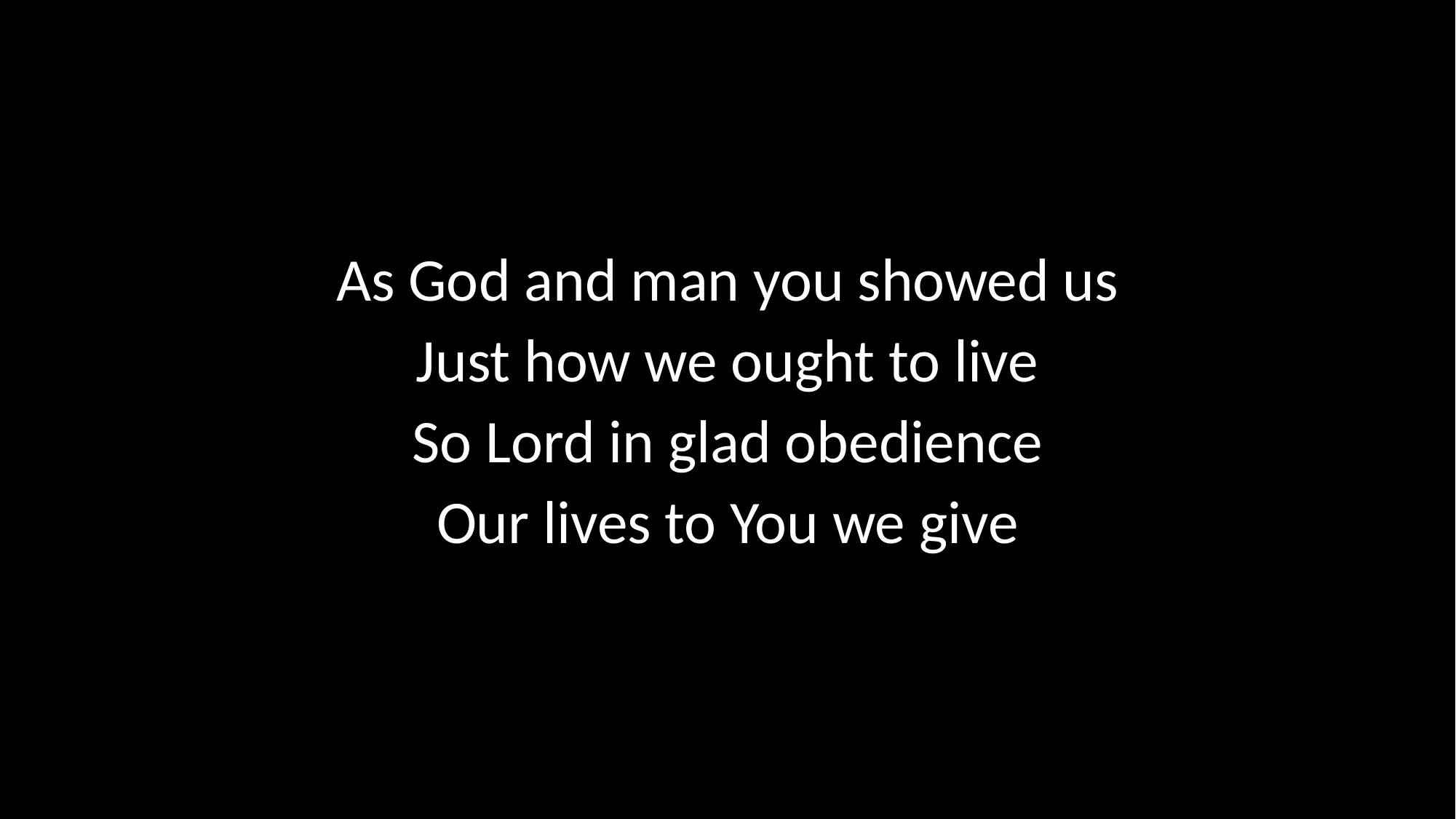

As God and man you showed us
Just how we ought to live
So Lord in glad obedience
Our lives to You we give